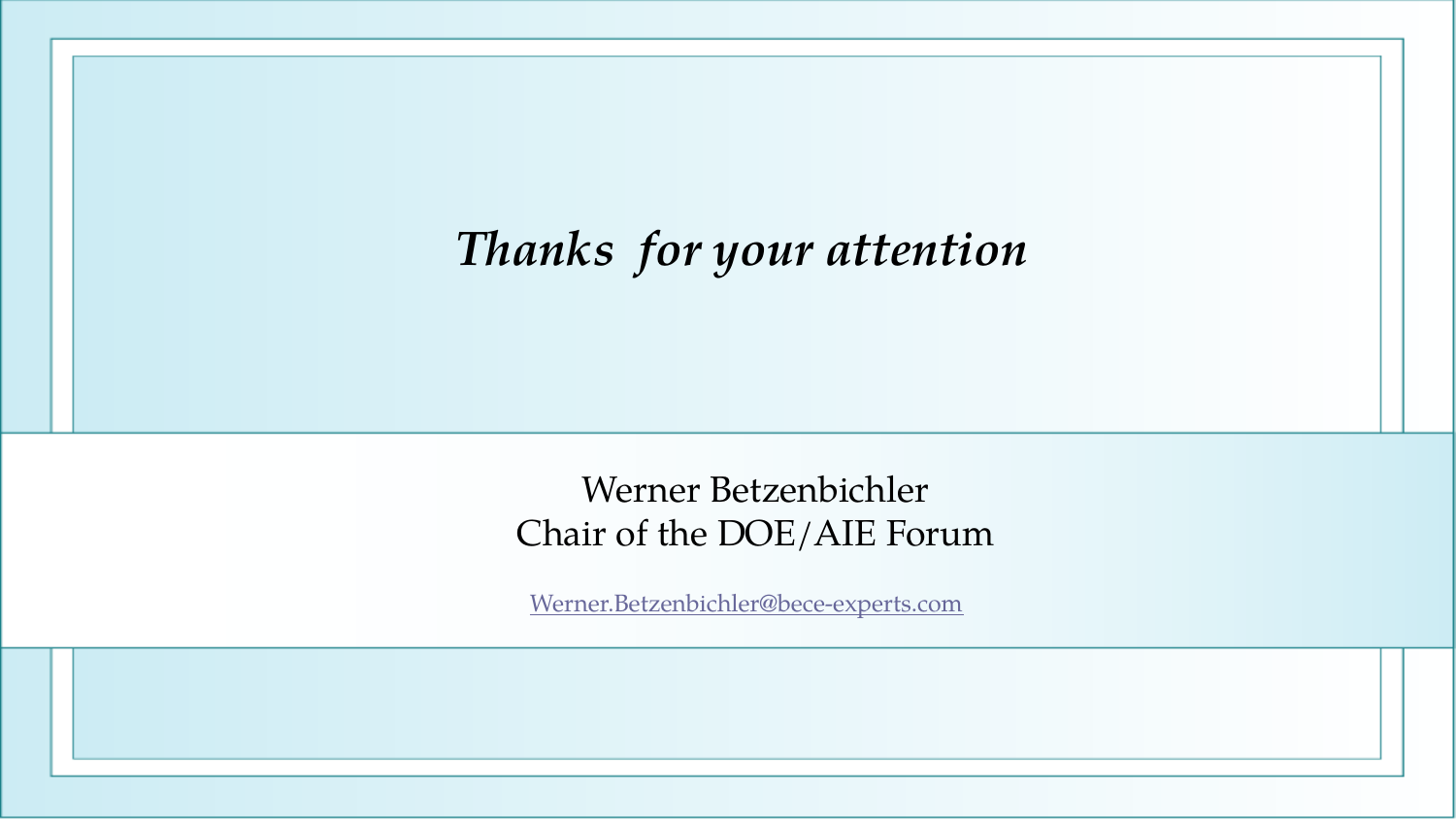

Thanks  for your attention
# Werner Betzenbichler Chair of the DOE/AIE Forum Werner.Betzenbichler@bece-experts.com